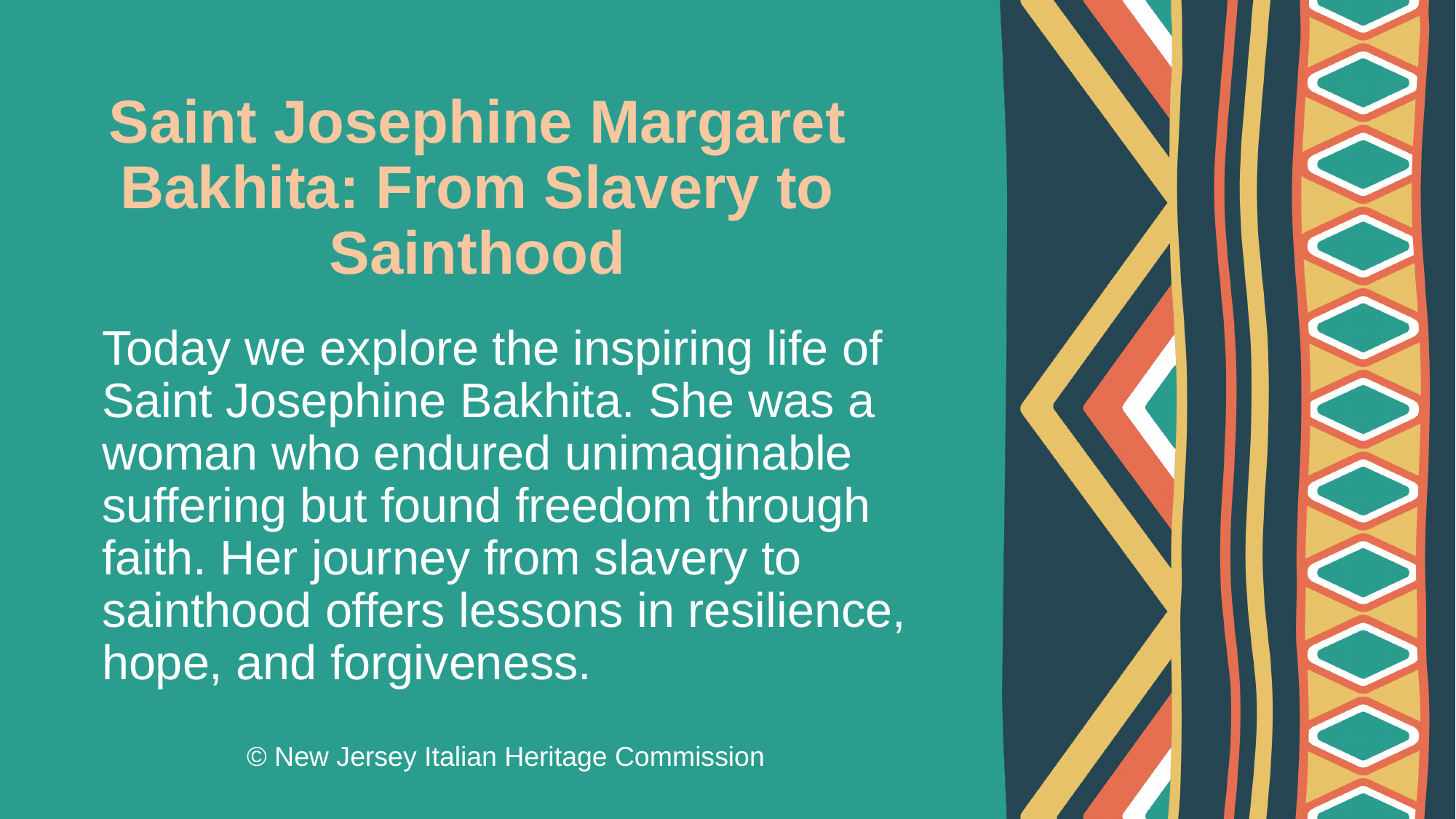

# Saint Josephine Margaret Bakhita: From Slavery to Sainthood
Today we explore the inspiring life of Saint Josephine Bakhita. She was a woman who endured unimaginable suffering but found freedom through faith. Her journey from slavery to sainthood offers lessons in resilience, hope, and forgiveness.
© New Jersey Italian Heritage Commission